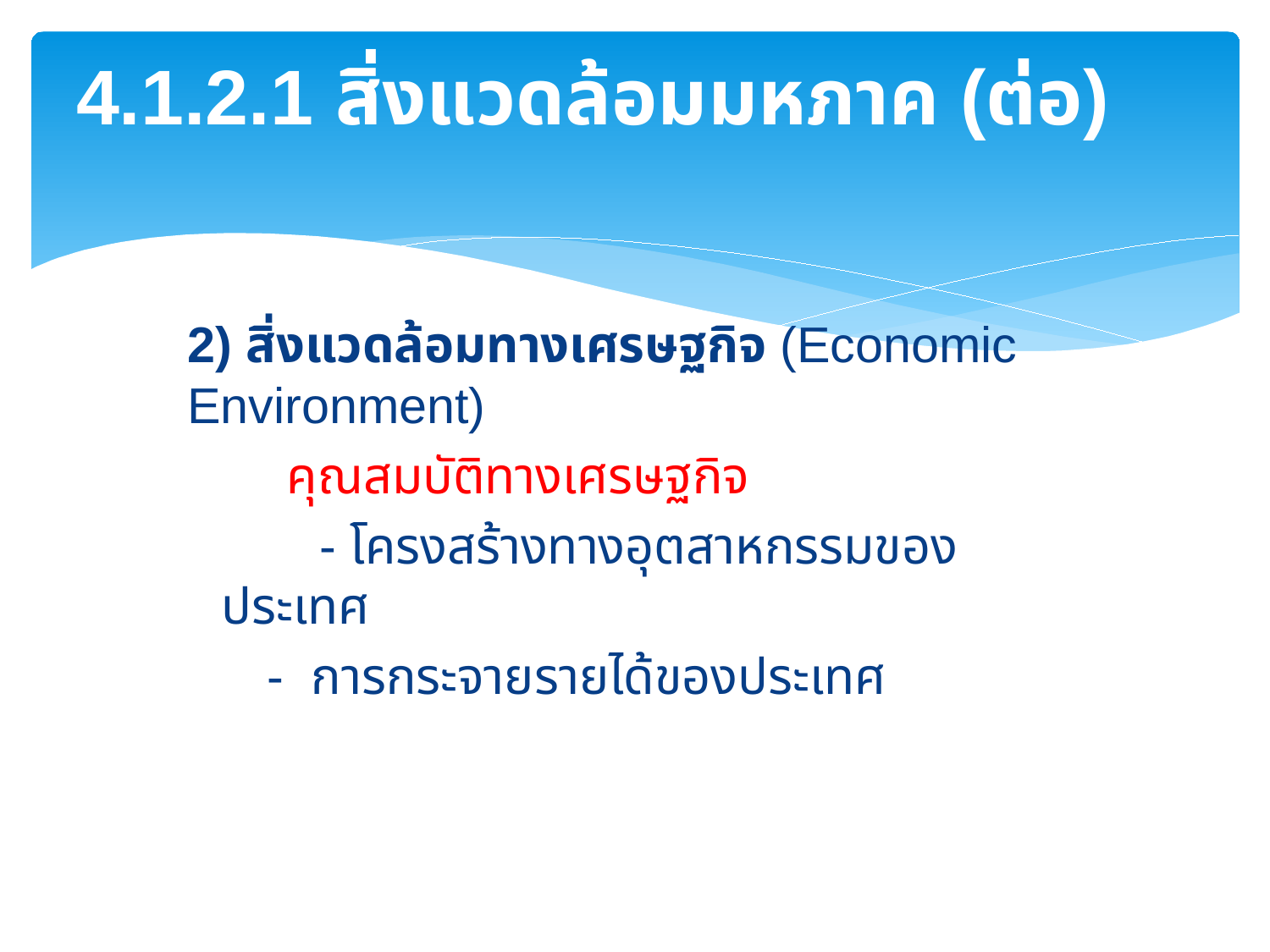

# 4.1.2.1 สิ่งแวดล้อมมหภาค (ต่อ)

2) สิ่งแวดล้อมทางเศรษฐกิจ (Economic Environment)
	     คุณสมบัติทางเศรษฐกิจ
	       - โครงสร้างทางอุตสาหกรรมของประเทศ
   -  การกระจายรายได้ของประเทศ